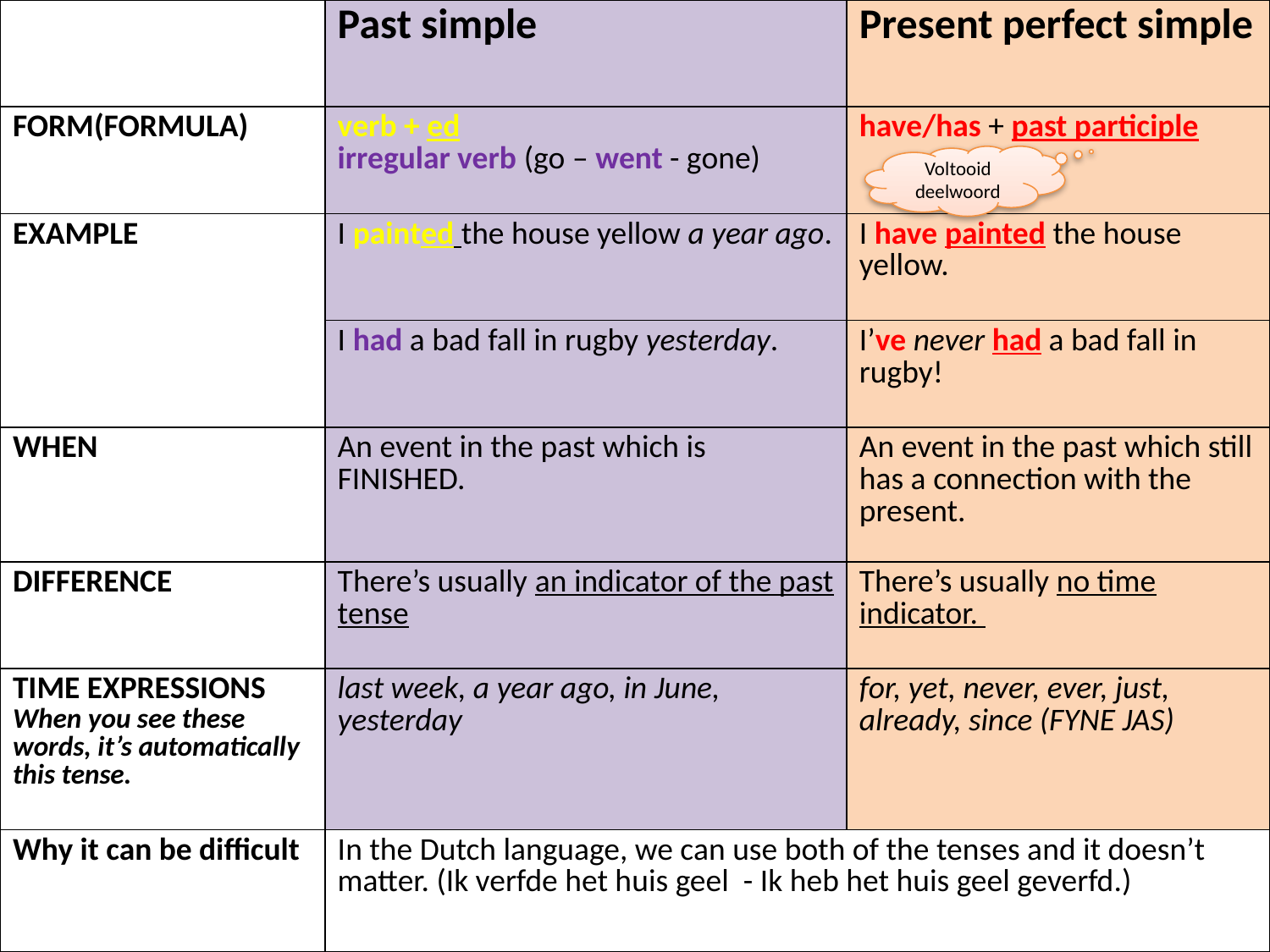

|  | Past simple | Present perfect simple |
| --- | --- | --- |
| FORM(FORMULA) | verb + ed irregular verb (go – went - gone) | have/has + past participle |
| EXAMPLE | I painted the house yellow a year ago. | I have painted the house yellow. |
|  | I had a bad fall in rugby yesterday. | I’ve never had a bad fall in rugby! |
| WHEN | An event in the past which is FINISHED. | An event in the past which still has a connection with the present. |
| DIFFERENCE | There’s usually an indicator of the past tense | There’s usually no time indicator. |
| TIME EXPRESSIONS When you see these words, it’s automatically this tense. | last week, a year ago, in June, yesterday | for, yet, never, ever, just, already, since (FYNE JAS) |
| Why it can be difficult | In the Dutch language, we can use both of the tenses and it doesn’t matter. (Ik verfde het huis geel - Ik heb het huis geel geverfd.) |  |
Voltooid deelwoord